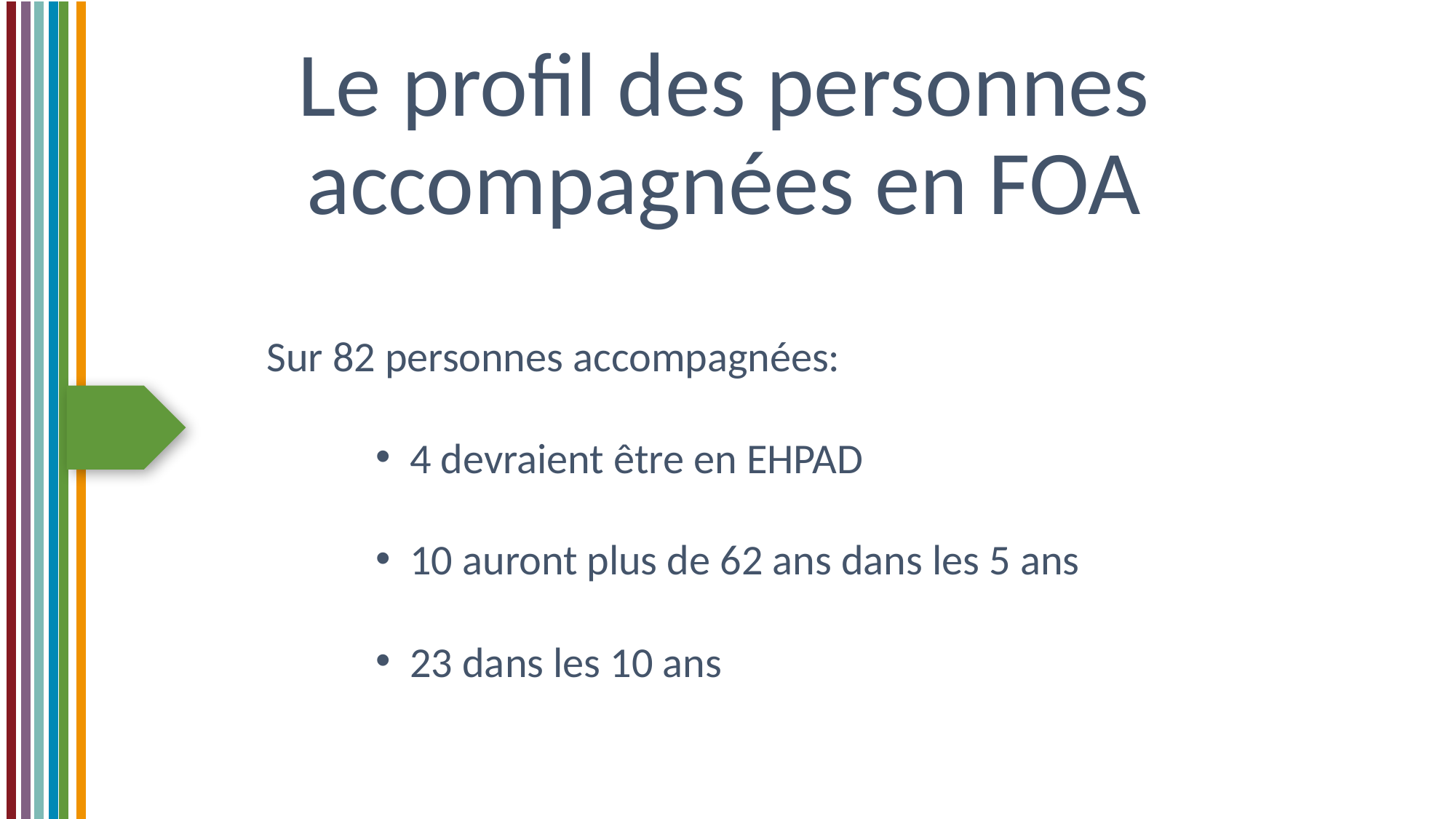

Le profil des personnes accompagnées en FOA
Sur 82 personnes accompagnées:

4 devraient être en EHPAD

10 auront plus de 62 ans dans les 5 ans

23 dans les 10 ans